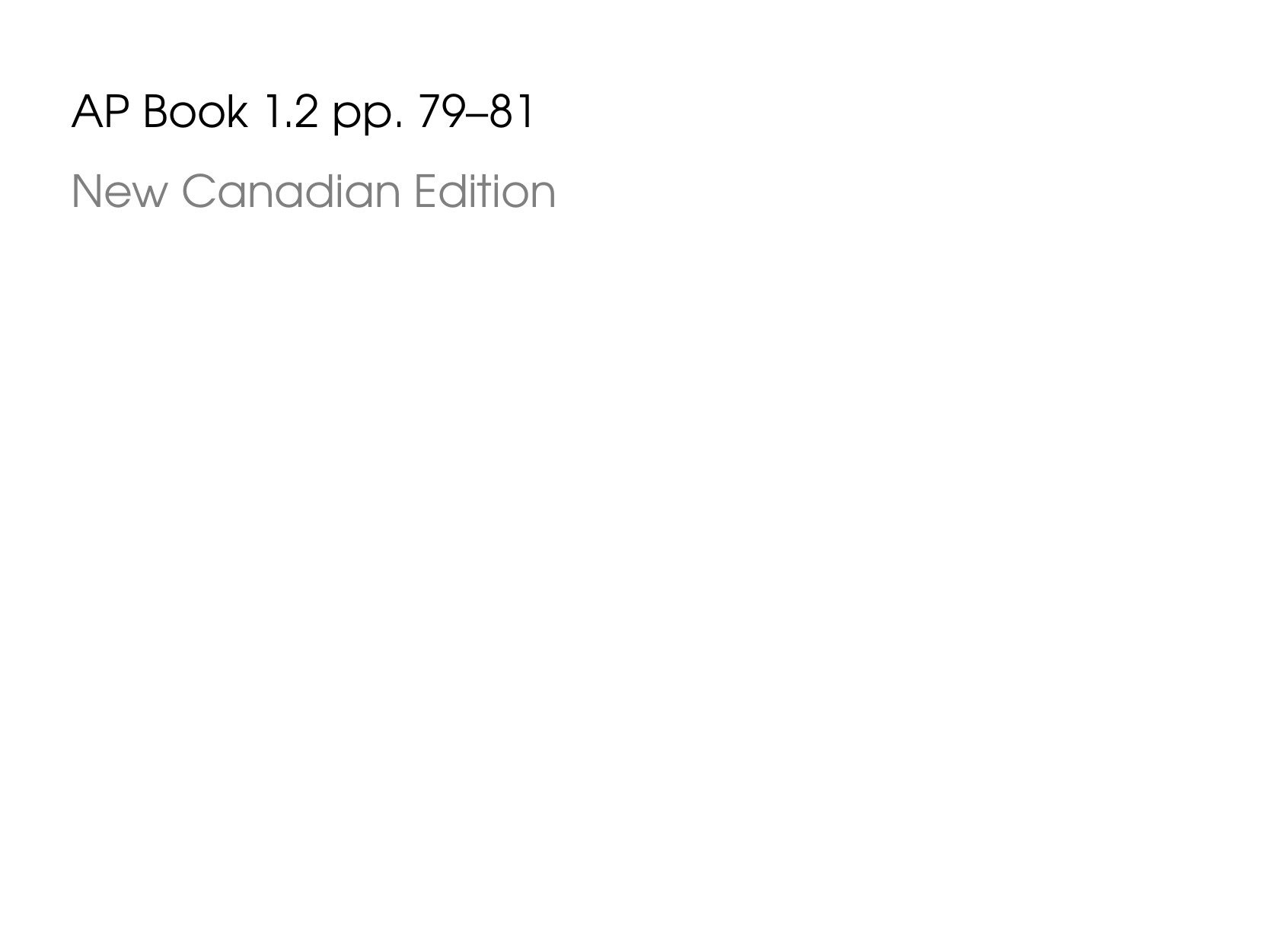

AP Book 1.2 pp. 79–81
New Canadian Edition